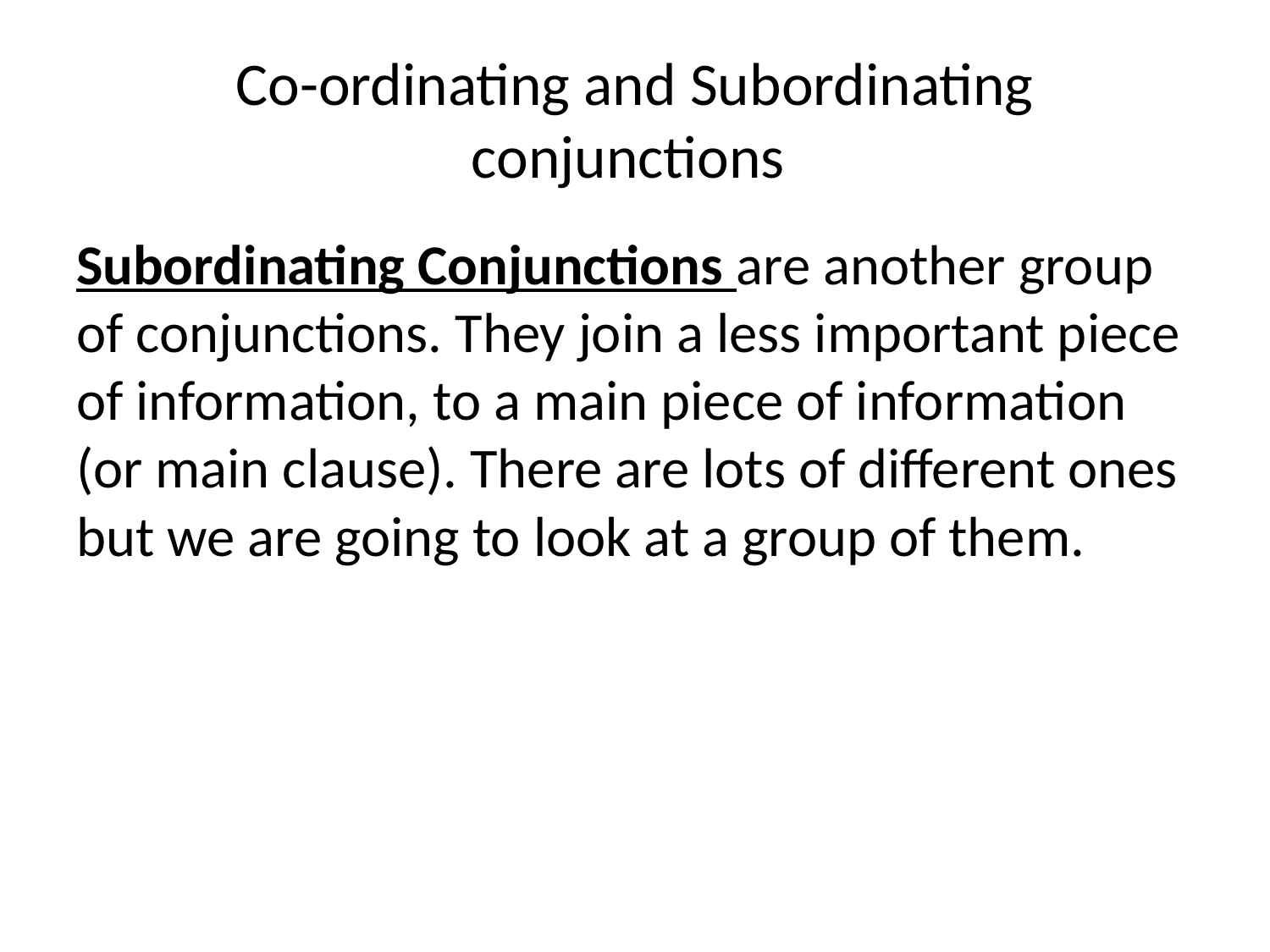

# Co-ordinating and Subordinating conjunctions
Subordinating Conjunctions are another group of conjunctions. They join a less important piece of information, to a main piece of information (or main clause). There are lots of different ones but we are going to look at a group of them.